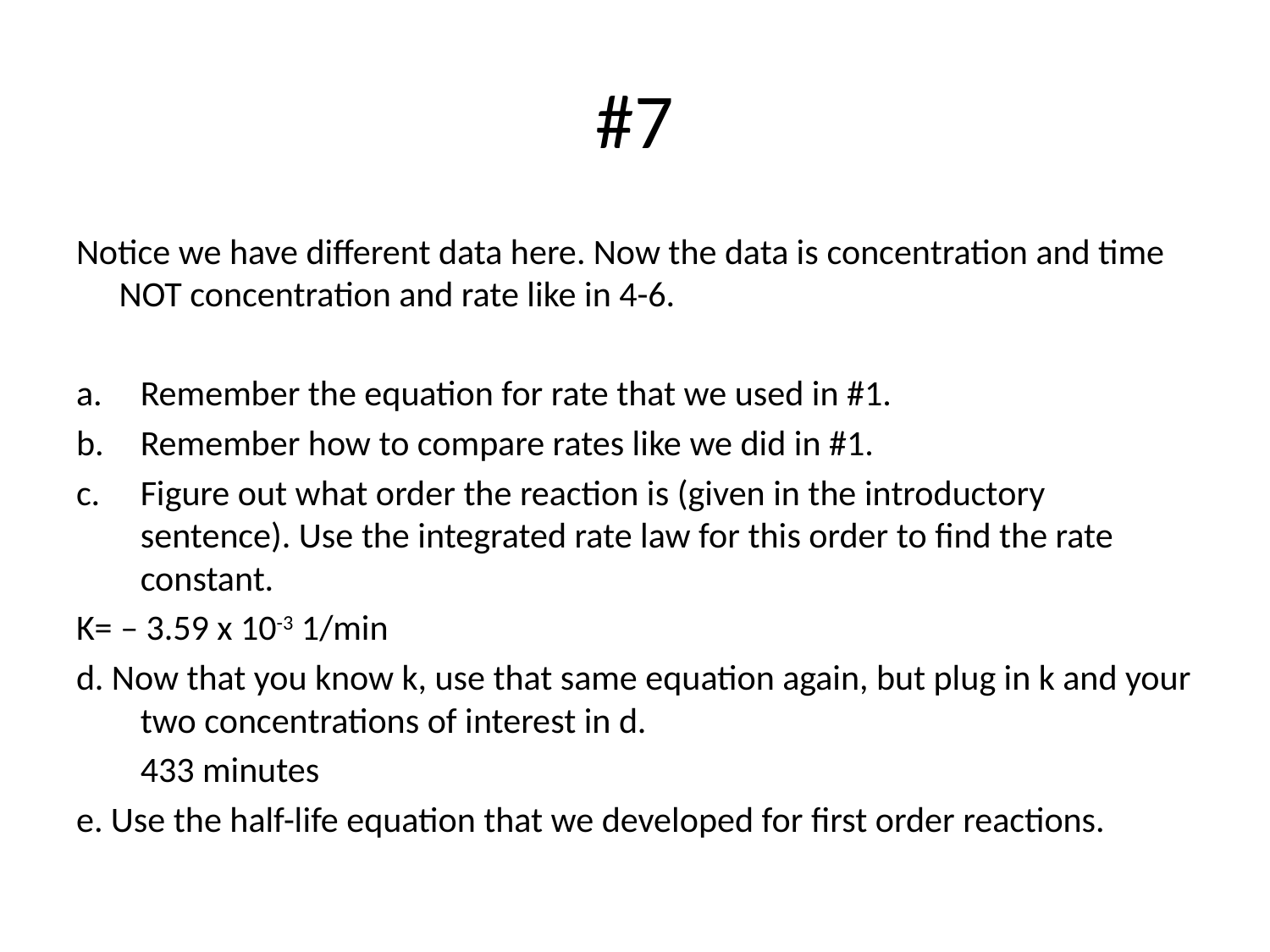

# #7
Notice we have different data here. Now the data is concentration and time NOT concentration and rate like in 4-6.

Remember the equation for rate that we used in #1.
Remember how to compare rates like we did in #1.
Figure out what order the reaction is (given in the introductory sentence). Use the integrated rate law for this order to find the rate constant.
K= – 3.59 x 10-3 1/min
d. Now that you know k, use that same equation again, but plug in k and your two concentrations of interest in d.
	433 minutes
e. Use the half-life equation that we developed for first order reactions.